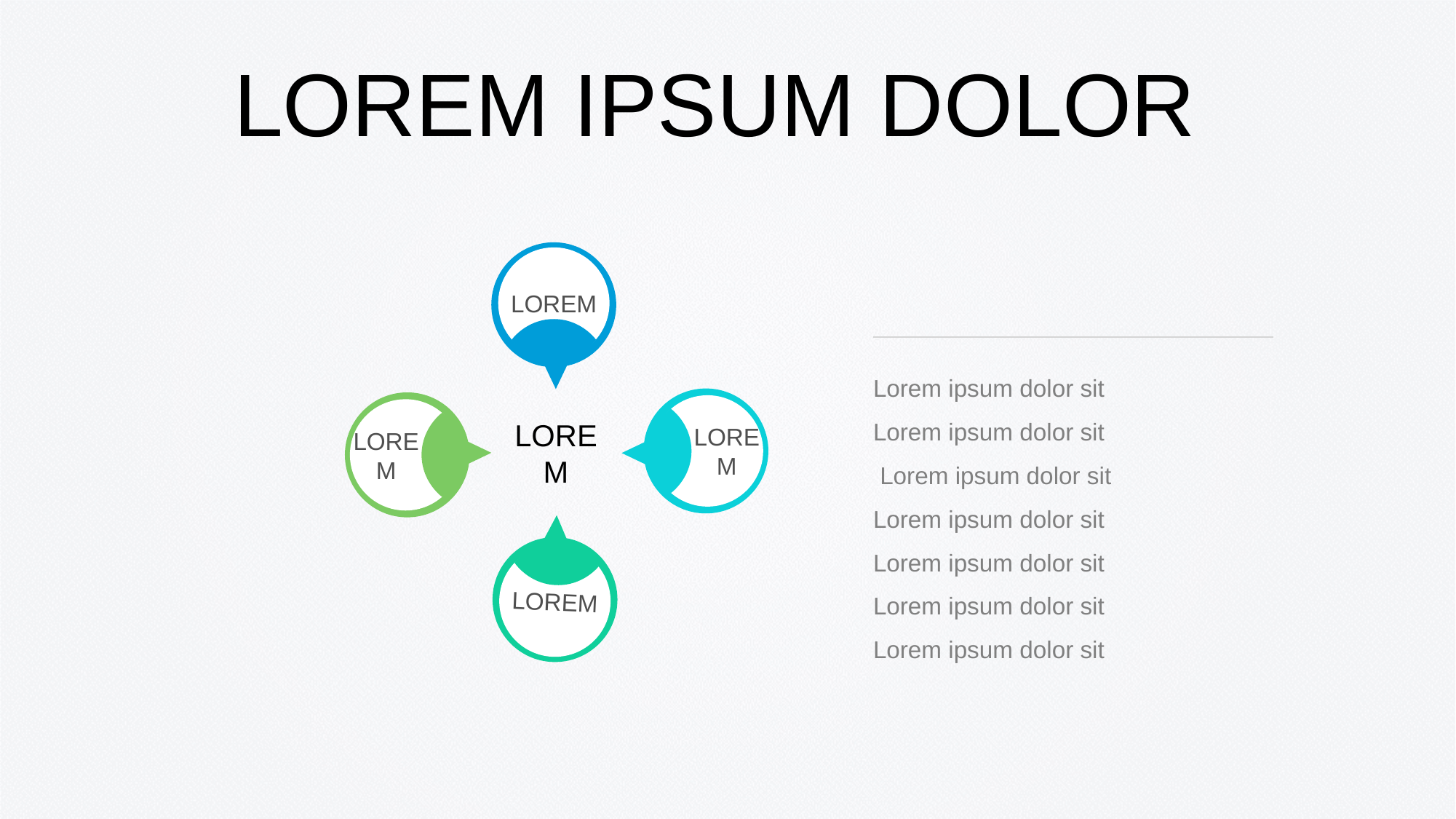

# LOREM IPSUM DOLOR
LOREM

Lorem ipsum dolor sit
Lorem ipsum dolor sit
 Lorem ipsum dolor sit
Lorem ipsum dolor sit
Lorem ipsum dolor sit
Lorem ipsum dolor sit
Lorem ipsum dolor sit

LOREM
LOREM

LOREM

LOREM